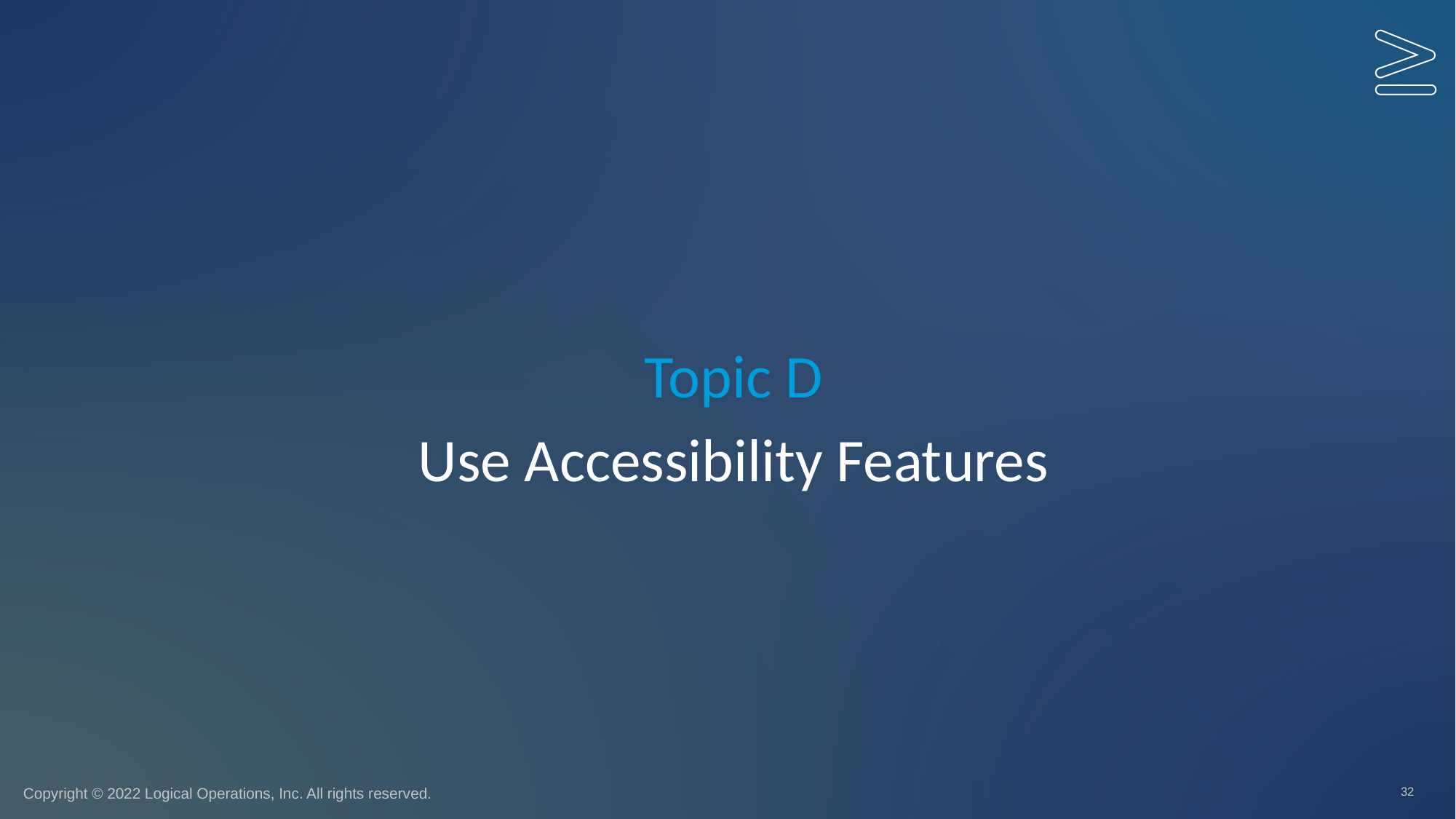

Topic D
# Use Accessibility Features
32